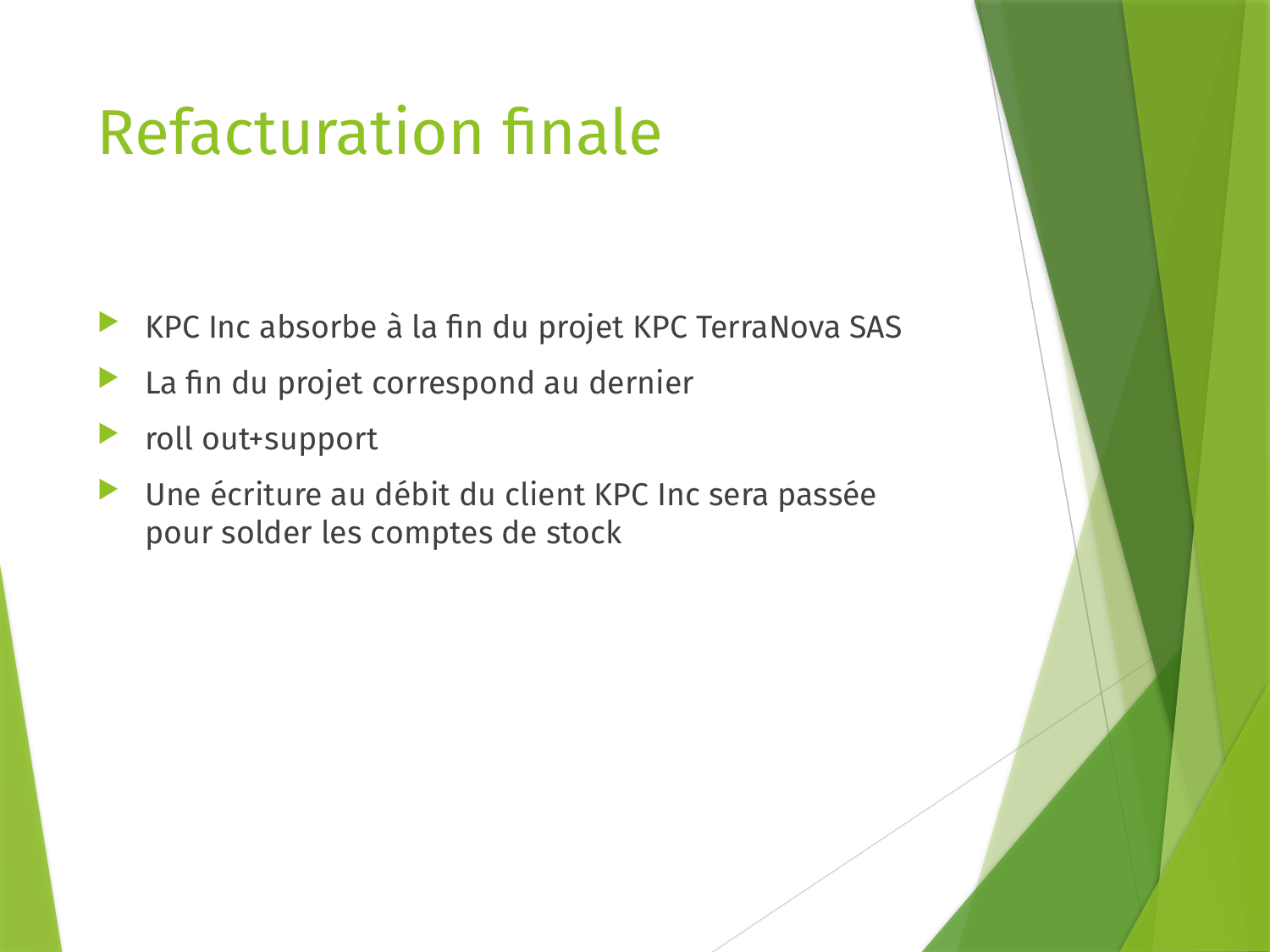

# Refacturation finale
KPC Inc absorbe à la fin du projet KPC TerraNova SAS
La fin du projet correspond au dernier
roll out+support
Une écriture au débit du client KPC Inc sera passée pour solder les comptes de stock